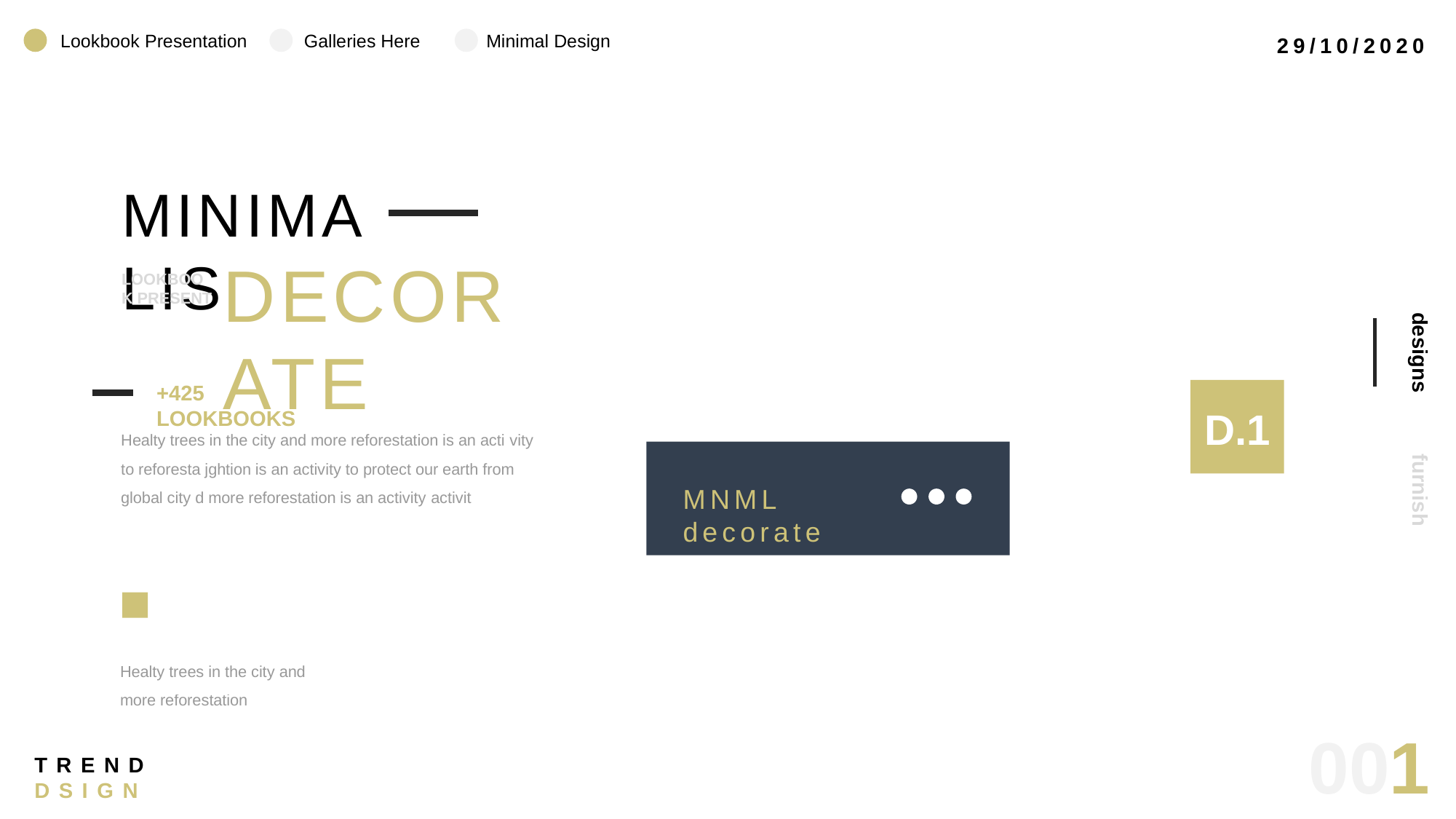

29/10/2020

Lookbook Presentation
Galleries Here
Minimal Design

MINIMALIS
DECORATE
LOOKBOOK PRESENT

designs
+425 LOOKBOOKS

D.1
Healty trees in the city and more reforestation is an acti vity to reforesta jghtion is an activity to protect our earth from global city d more reforestation is an activity activit

furnish
MNML decorate

Healty trees in the city and more reforestation
001
TRENDDSIGN